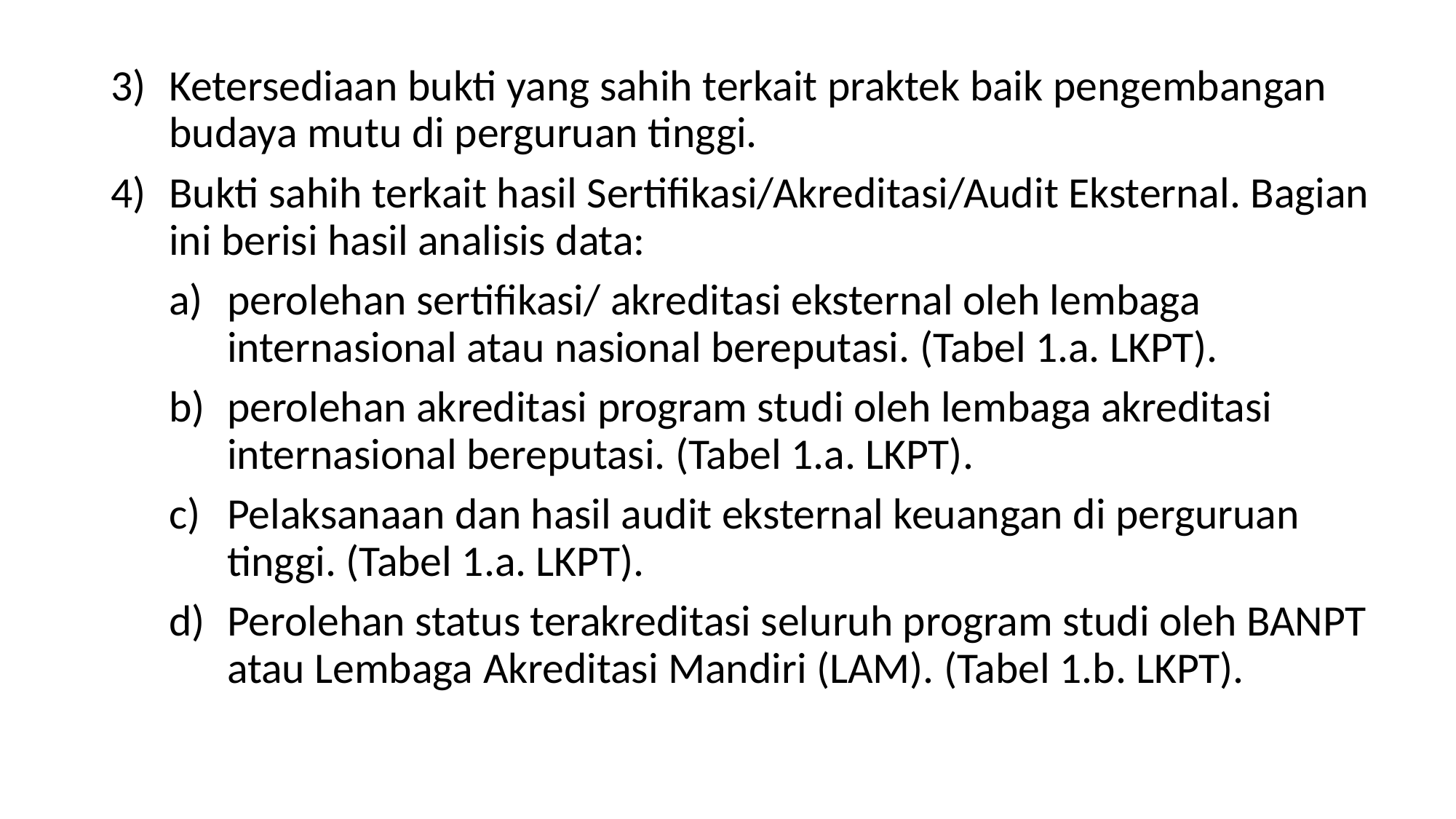

Ketersediaan bukti yang sahih terkait praktek baik pengembangan budaya mutu di perguruan tinggi.
Bukti sahih terkait hasil Sertifikasi/Akreditasi/Audit Eksternal. Bagian ini berisi hasil analisis data:
perolehan sertifikasi/ akreditasi eksternal oleh lembaga internasional atau nasional bereputasi. (Tabel 1.a. LKPT).
b) 	perolehan akreditasi program studi oleh lembaga akreditasi internasional bereputasi. (Tabel 1.a. LKPT).
c) 	Pelaksanaan dan hasil audit eksternal keuangan di perguruan tinggi. (Tabel 1.a. LKPT).
d) 	Perolehan status terakreditasi seluruh program studi oleh BANPT atau Lembaga Akreditasi Mandiri (LAM). (Tabel 1.b. LKPT).